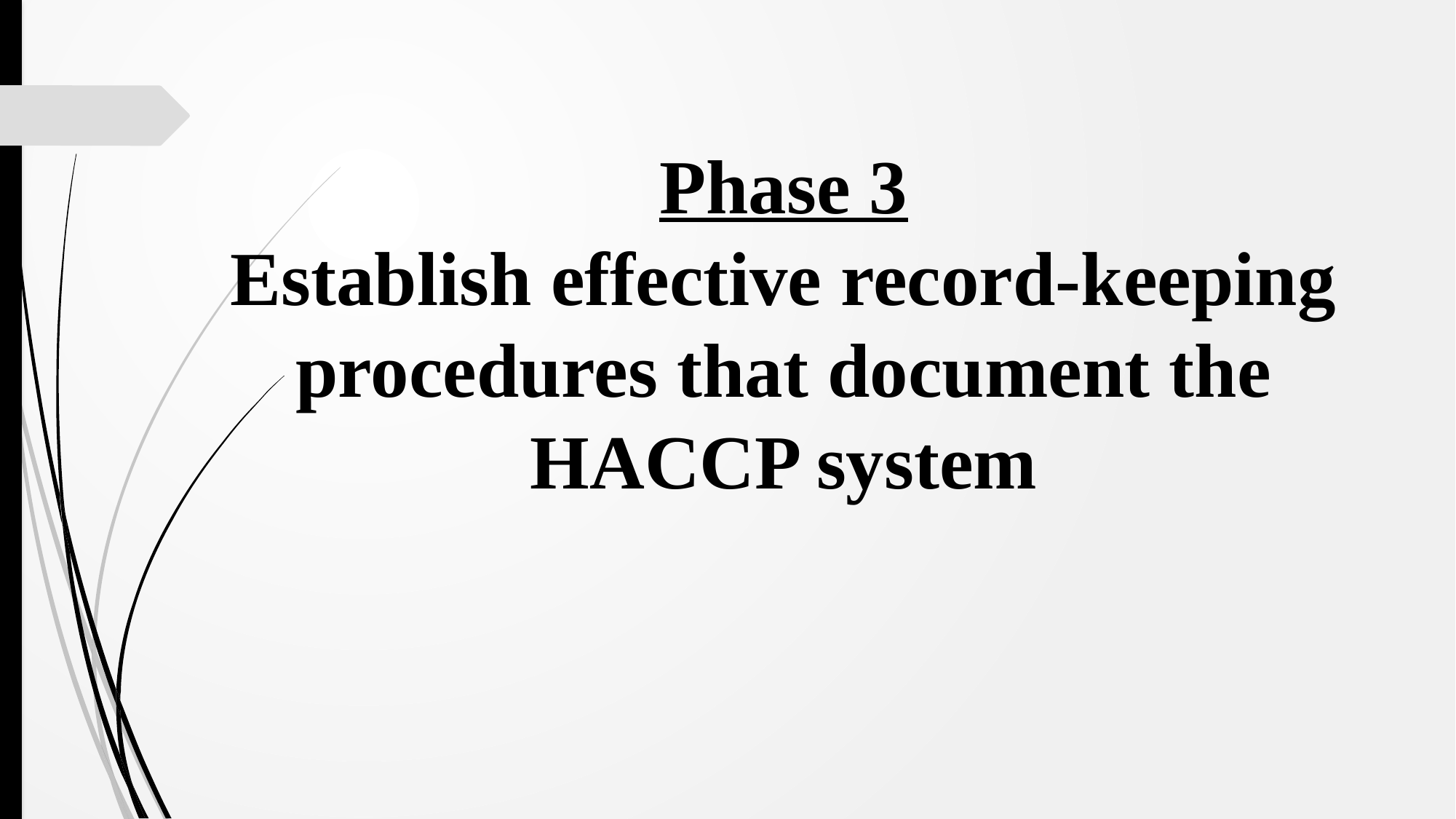

# Phase 3 Establish effective record-keeping procedures that document the HACCP system